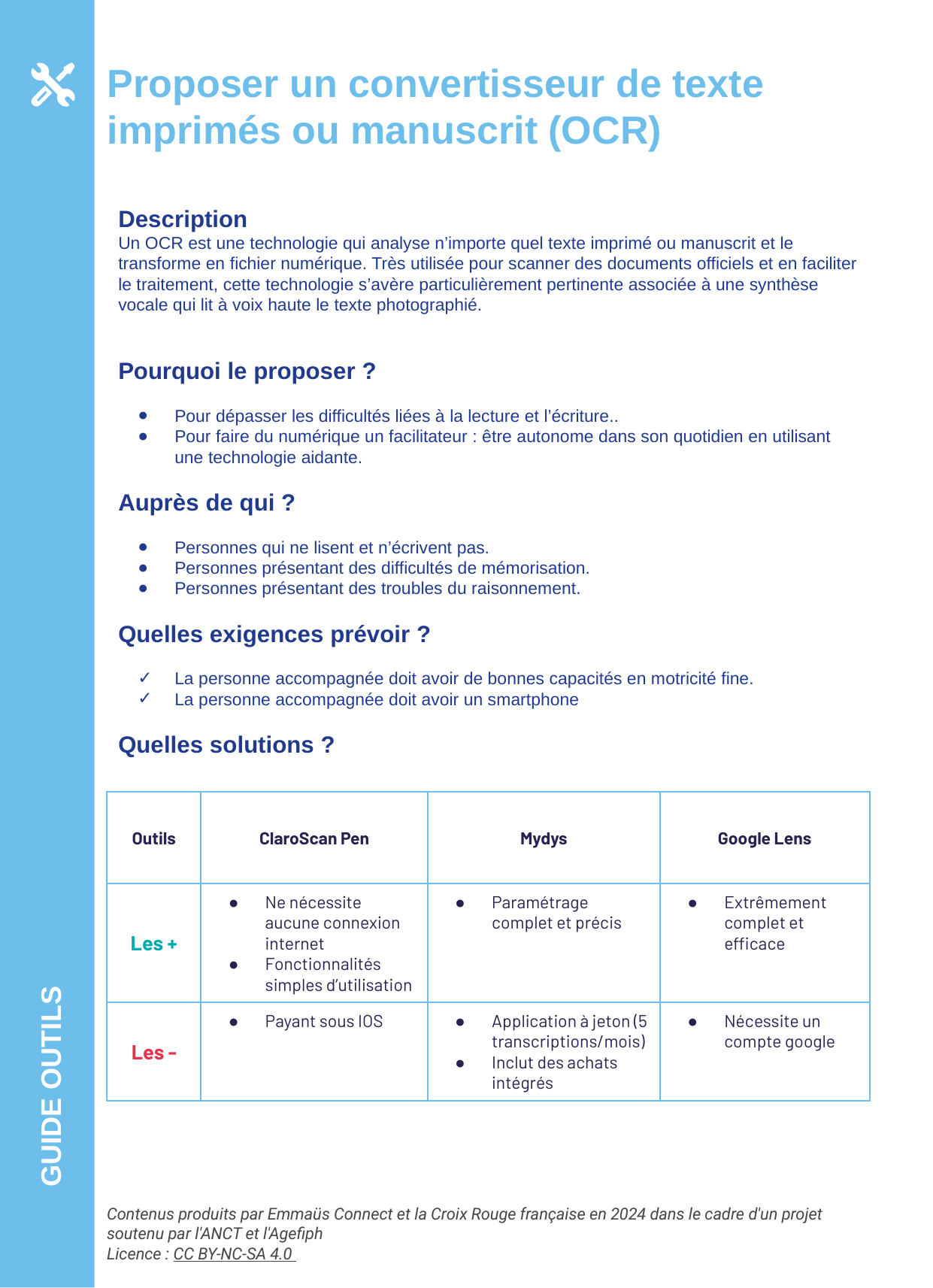

Proposer un convertisseur de texte imprimés ou manuscrit (OCR)

Description
Un OCR est une technologie qui analyse n’importe quel texte imprimé ou manuscrit et le transforme en fichier numérique. Très utilisée pour scanner des documents officiels et en faciliter le traitement, cette technologie s’avère particulièrement pertinente associée à une synthèse vocale qui lit à voix haute le texte photographié.

Pourquoi le proposer ?

Pour dépasser les difficultés liées à la lecture et l’écriture..
Pour faire du numérique un facilitateur : être autonome dans son quotidien en utilisant une technologie aidante.

Auprès de qui ?

Personnes qui ne lisent et n’écrivent pas.
Personnes présentant des difficultés de mémorisation.
Personnes présentant des troubles du raisonnement.

Quelles exigences prévoir ?

La personne accompagnée doit avoir de bonnes capacités en motricité fine.
La personne accompagnée doit avoir un smartphone

Quelles solutions ?
| Outils | ClaroScan Pen | Mydys | Google Lens |
| --- | --- | --- | --- |
| Les + | Ne nécessite aucune connexion internet Fonctionnalités simples d’utilisation | Paramétrage complet et précis | Extrêmement complet et efficace |
| Les - | Payant sous IOS | Application à jeton (5 transcriptions/mois) Inclut des achats intégrés | Nécessite un compte google |
GUIDE OUTILS

Contenus produits par Emmaüs Connect et la Croix Rouge française en 2024 dans le cadre d'un projet soutenu par l'ANCT et l'Agefiph
Licence : CC BY-NC-SA 4.0